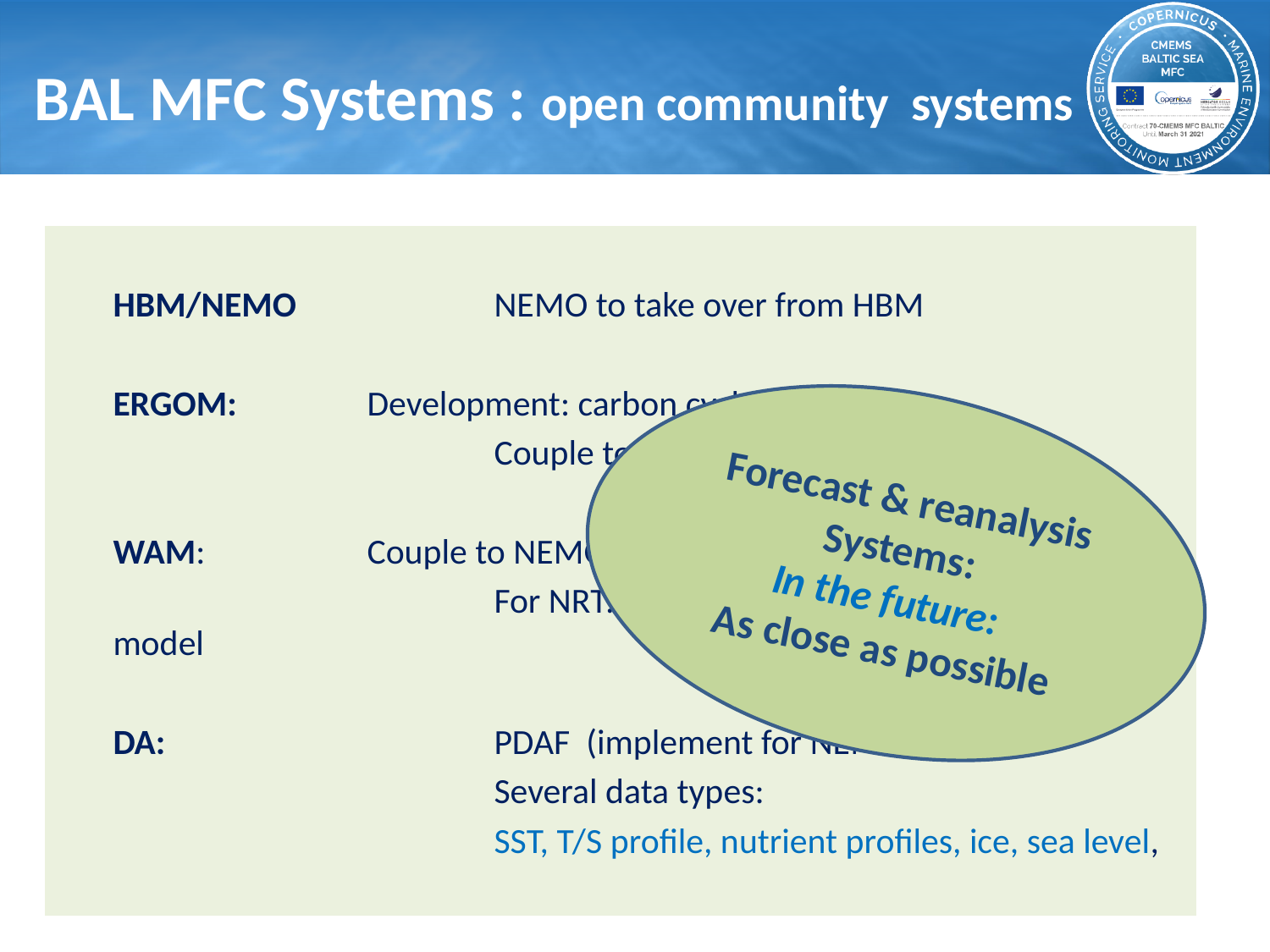

# BAL MFC Systems : open community  systems

HBM/NEMO		NEMO to take over from HBM

ERGOM:		Development: carbon cycle, iron cycle
			Couple to NEMO instead of HBM

WAM:		Couple to NEMO
			For NRT: improve coupling to/from ocean model

DA:			PDAF  (implement for NEMO)
			Several data types:
			SST, T/S profile, nutrient profiles, ice, sea level,

Forecast & reanalysis
Systems:
In the future:
As close as possible